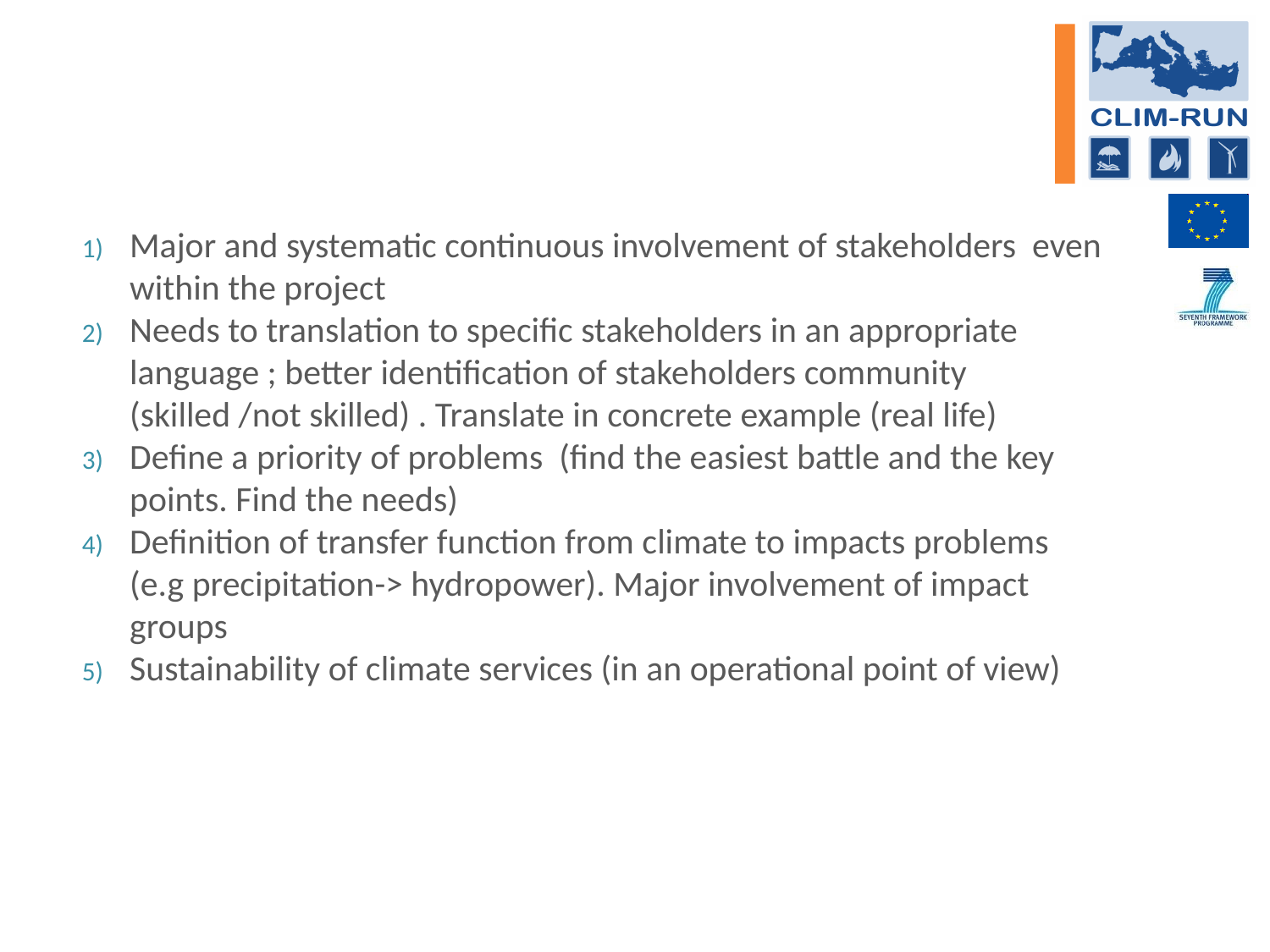

#
Major and systematic continuous involvement of stakeholders  even within the project
Needs to translation to specific stakeholders in an appropriate language ; better identification of stakeholders community (skilled /not skilled) . Translate in concrete example (real life)
Define a priority of problems  (find the easiest battle and the key points. Find the needs)
Definition of transfer function from climate to impacts problems (e.g precipitation-> hydropower). Major involvement of impact groups
Sustainability of climate services (in an operational point of view)